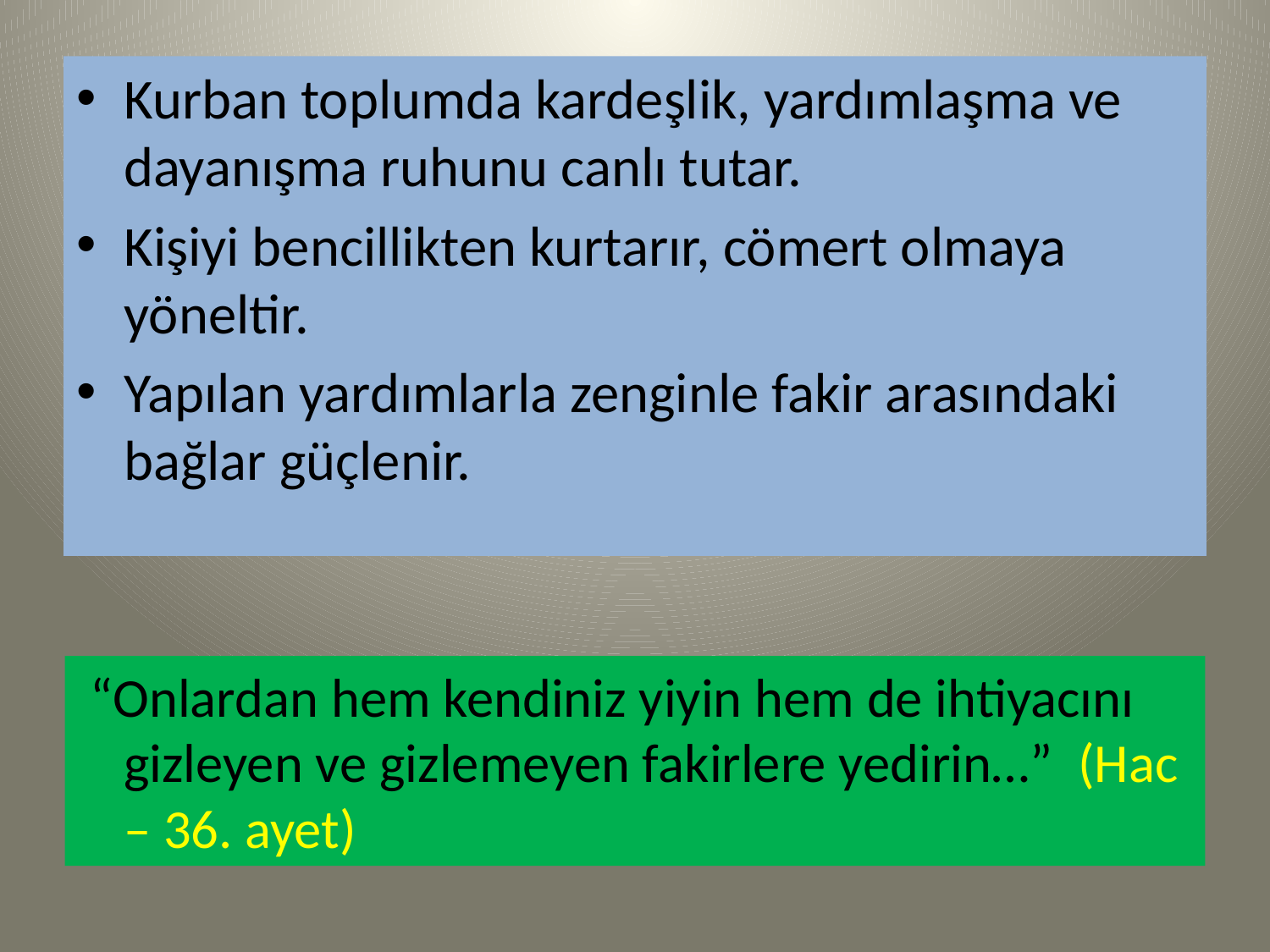

Kurban toplumda kardeşlik, yardımlaşma ve dayanışma ruhunu canlı tutar.
Kişiyi bencillikten kurtarır, cömert olmaya yöneltir.
Yapılan yardımlarla zenginle fakir arasındaki bağlar güçlenir.
 “Onlardan hem kendiniz yiyin hem de ihtiyacını gizleyen ve gizlemeyen fakirlere yedirin…”  (Hac – 36. ayet)